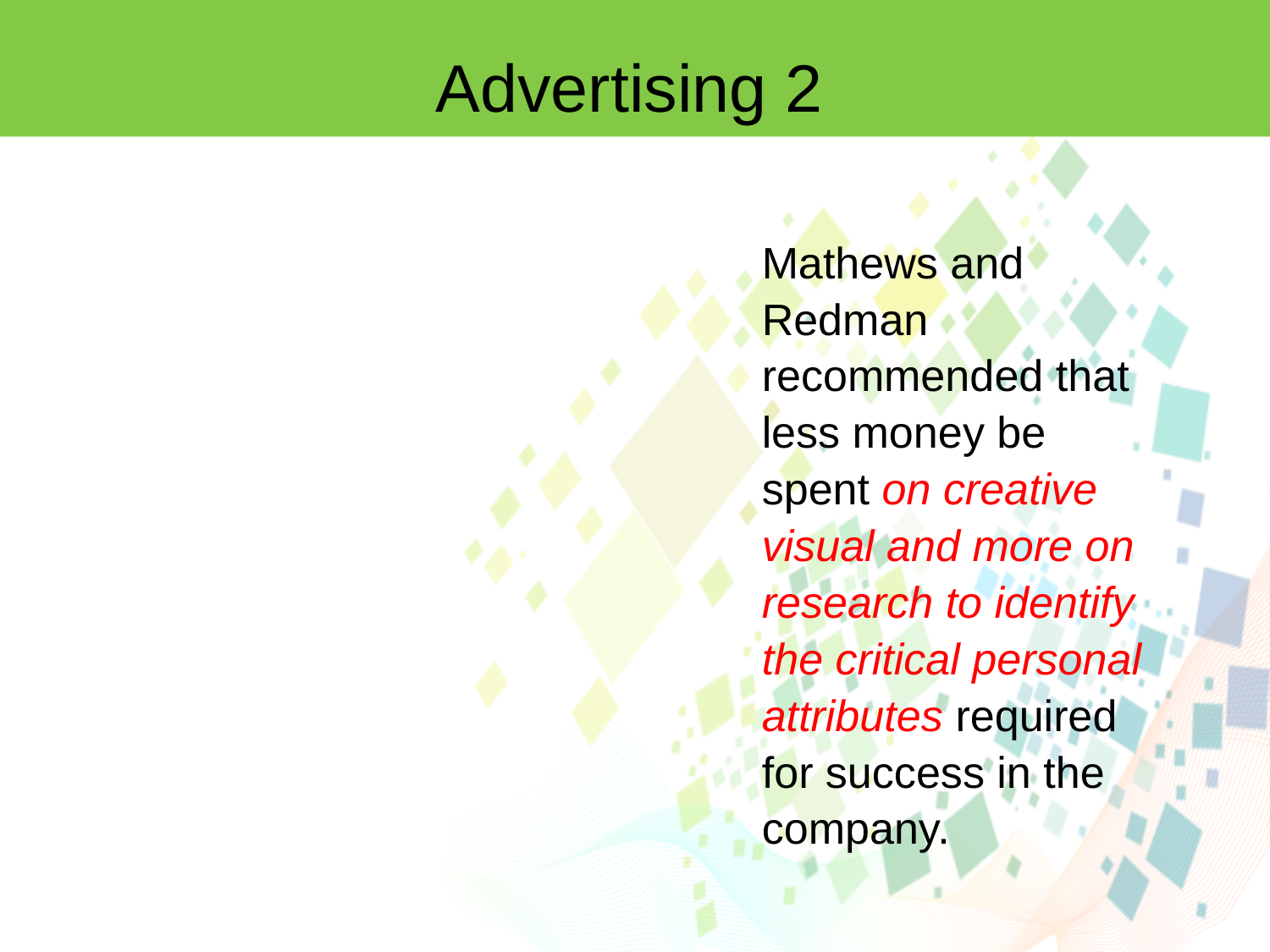

Advertising 2
Mathews and Redman recommended that less money be spent on creative visual and more on research to identify the critical personal attributes required for success in the company.